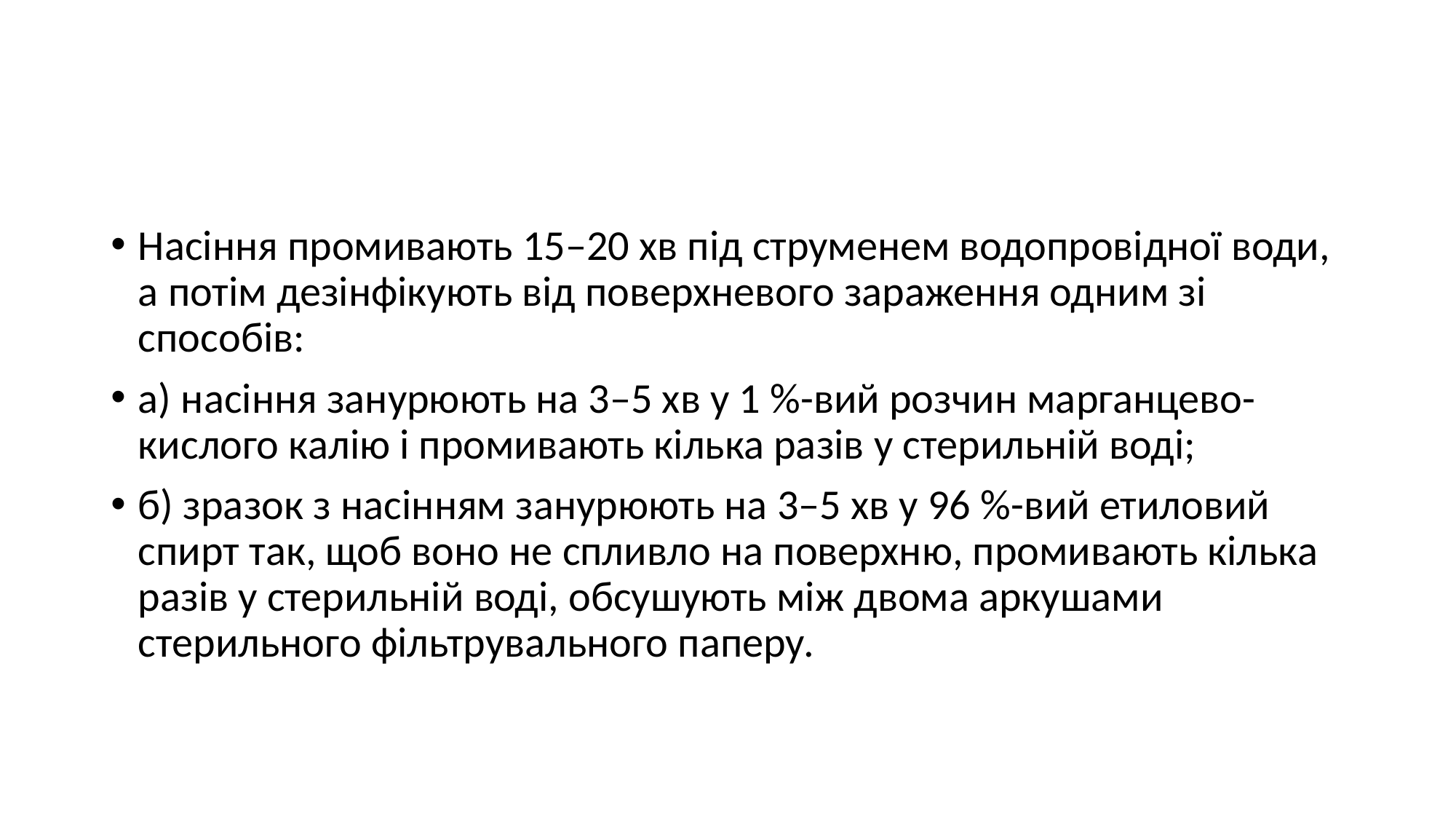

#
Насіння промивають 15–20 хв під струменем водопровідної води, а потім дезінфікують від поверхневого зараження одним зі способів:
а) насіння занурюють на 3–5 хв у 1 %-вий розчин марганцево-кислого калію і промивають кілька разів у стерильній воді;
б) зразок з насінням занурюють на 3–5 хв у 96 %-вий етиловий спирт так, щоб воно не спливло на поверхню, промивають кілька разів у стерильній воді, обсушують між двома аркушами стерильного фільтрувального паперу.